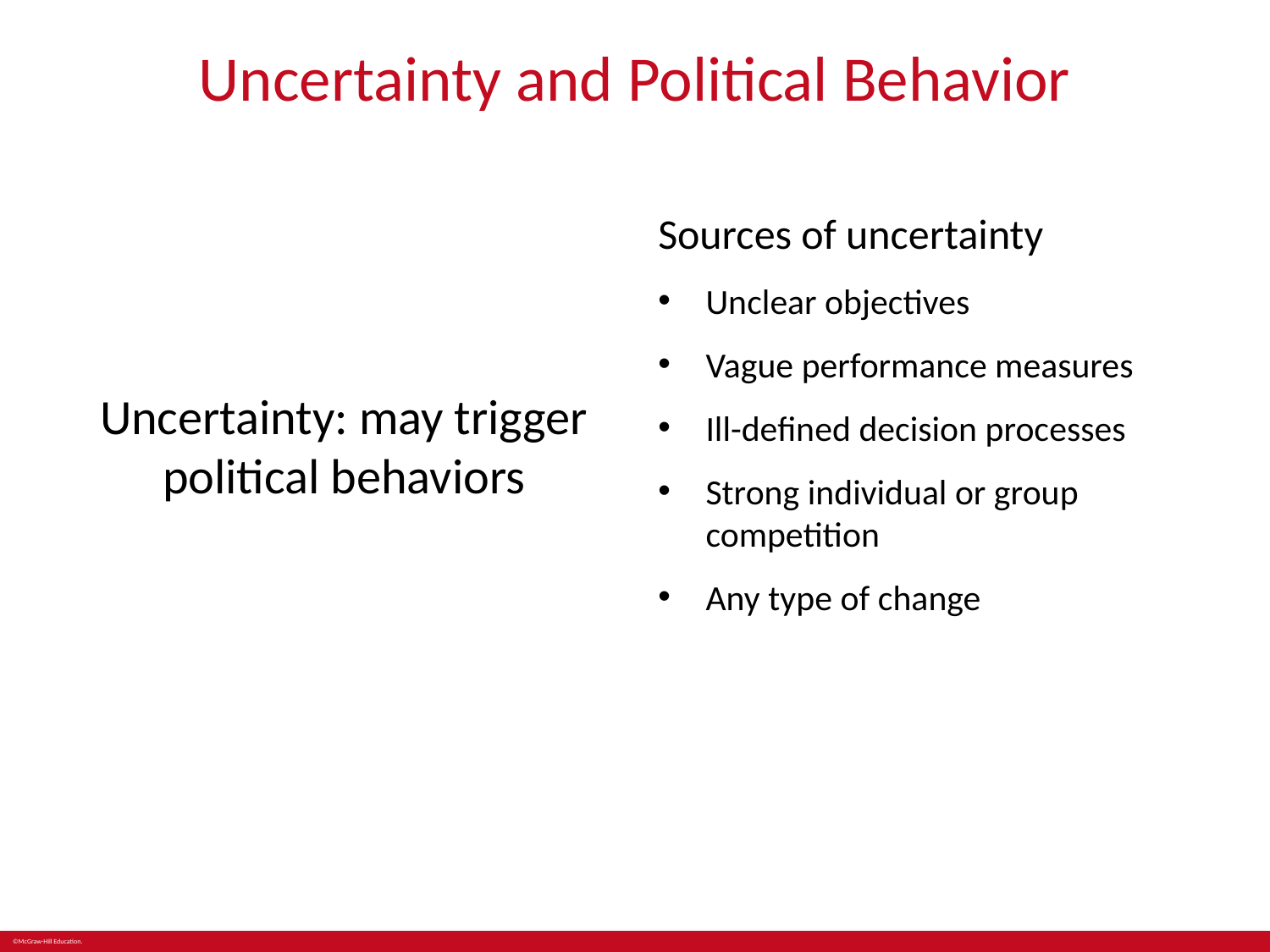

# Uncertainty and Political Behavior
Sources of uncertainty
Unclear objectives
Vague performance measures
Ill-defined decision processes
Strong individual or group competition
Any type of change
Uncertainty: may trigger political behaviors